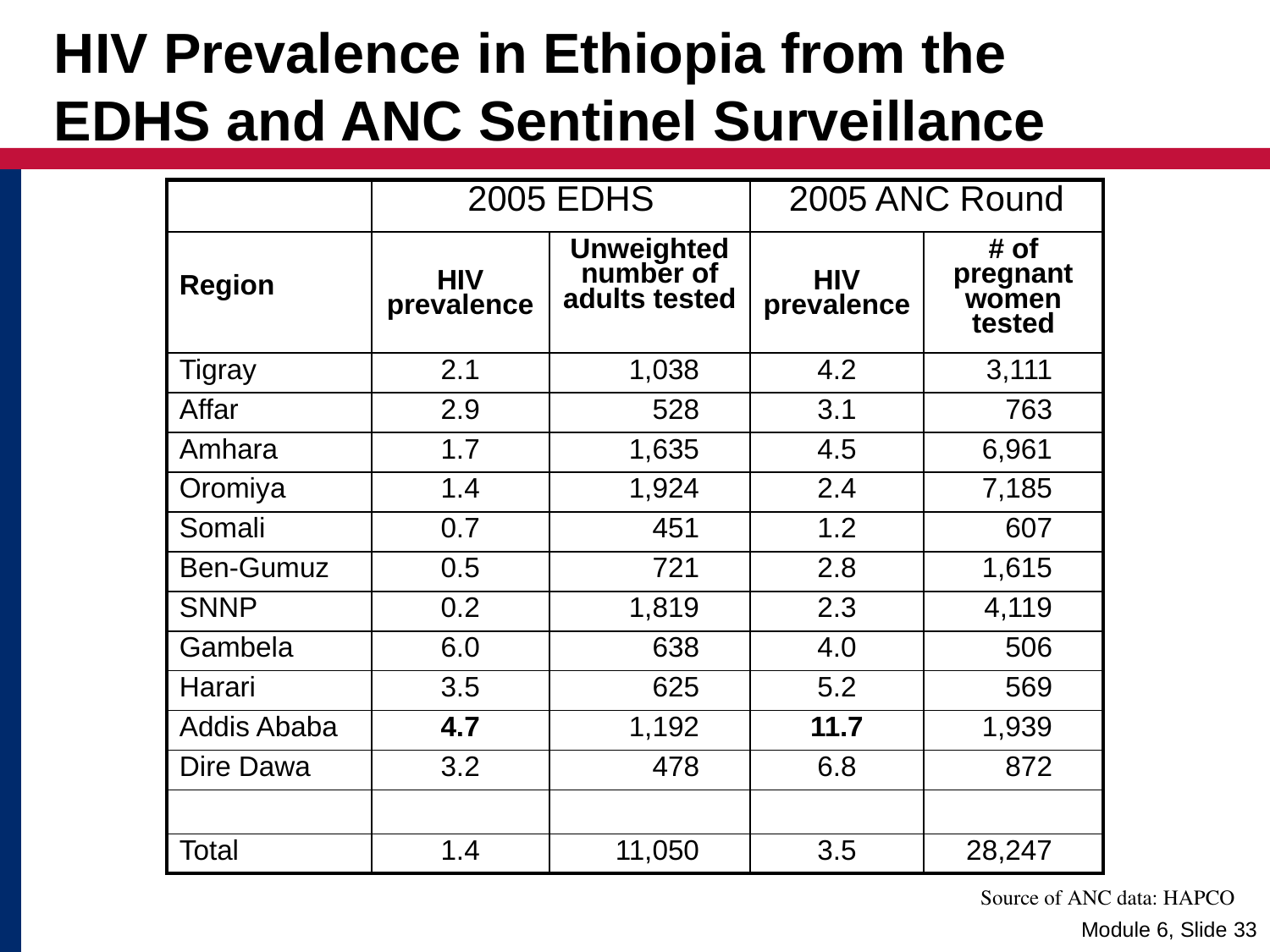

# HIV Prevalence in Ethiopia from the EDHS and ANC Sentinel Surveillance
|  | 2005 EDHS |  | 2005 ANC Round |  |
| --- | --- | --- | --- | --- |
| Region | HIV prevalence | Unweighted number of adults tested | HIV prevalence | # of pregnant women tested |
| Tigray | 2.1 | 1,038 | 4.2 | 3,111 |
| Affar | 2.9 | 528 | 3.1 | 763 |
| Amhara | 1.7 | 1,635 | 4.5 | 6,961 |
| Oromiya | 1.4 | 1,924 | 2.4 | 7,185 |
| Somali | 0.7 | 451 | 1.2 | 607 |
| Ben-Gumuz | 0.5 | 721 | 2.8 | 1,615 |
| SNNP | 0.2 | 1,819 | 2.3 | 4,119 |
| Gambela | 6.0 | 638 | 4.0 | 506 |
| Harari | 3.5 | 625 | 5.2 | 569 |
| Addis Ababa | 4.7 | 1,192 | 11.7 | 1,939 |
| Dire Dawa | 3.2 | 478 | 6.8 | 872 |
|  |  |  |  |  |
| Total | 1.4 | 11,050 | 3.5 | 28,247 |
Source of ANC data: HAPCO
Module 6, Slide 33